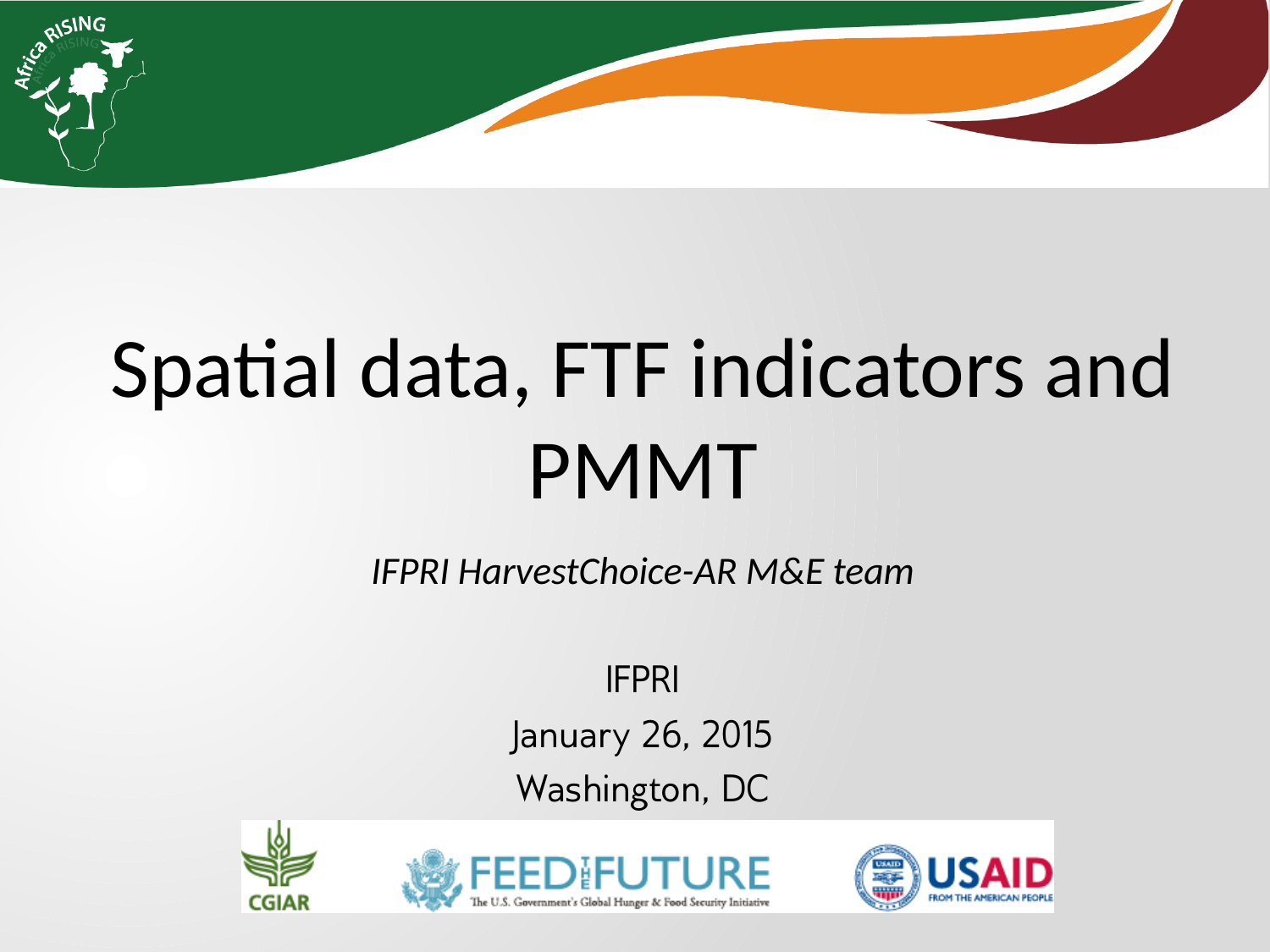

Spatial data, FTF indicators and PMMT
IFPRI HarvestChoice-AR M&E team

IFPRI
January 26, 2015
Washington, DC